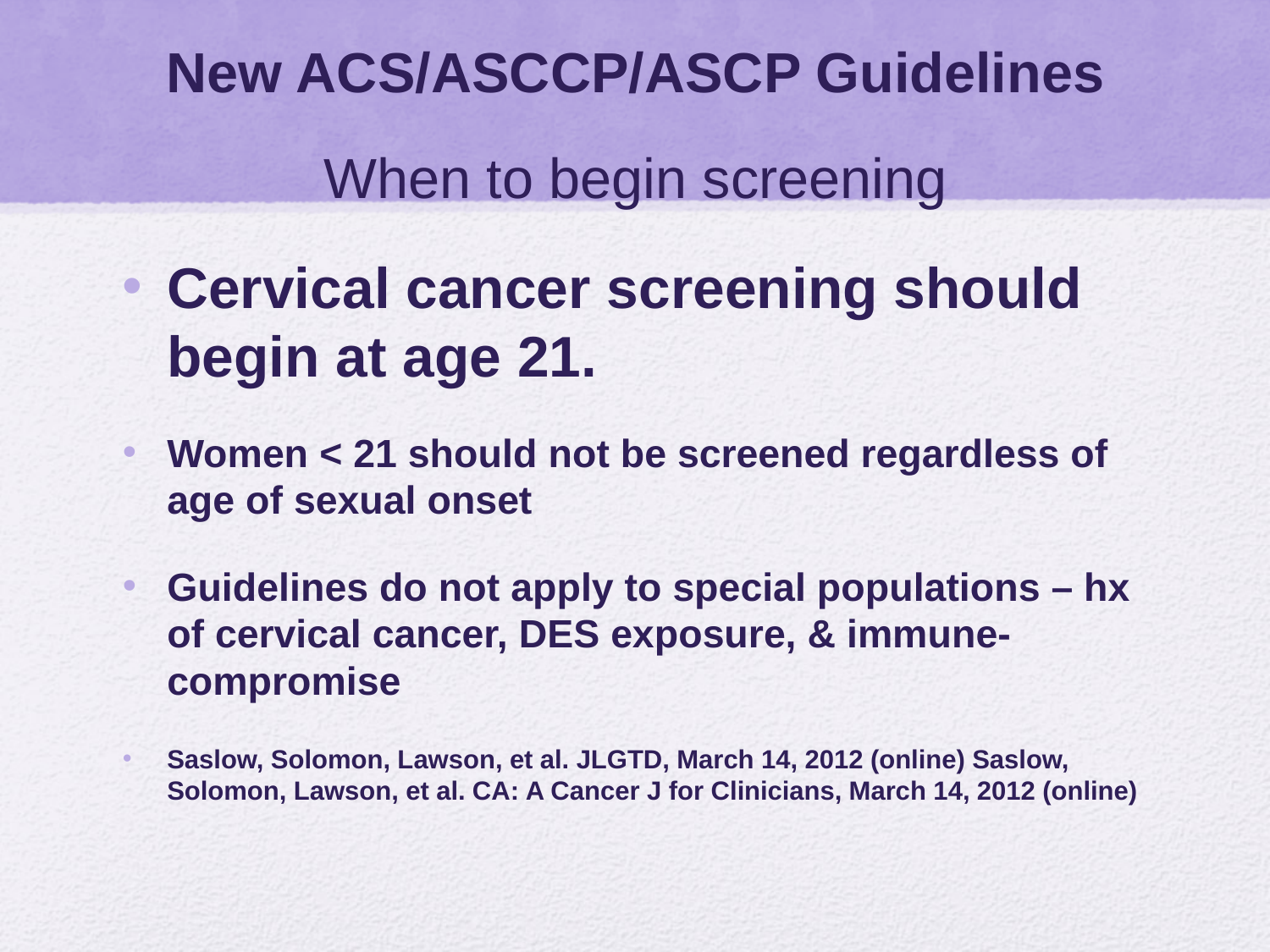

# New ACS/ASCCP/ASCP Guidelines When to begin screening
Cervical cancer screening should begin at age 21.
Women < 21 should not be screened regardless of age of sexual onset
Guidelines do not apply to special populations – hx of cervical cancer, DES exposure, & immune-compromise
Saslow, Solomon, Lawson, et al. JLGTD, March 14, 2012 (online) Saslow, Solomon, Lawson, et al. CA: A Cancer J for Clinicians, March 14, 2012 (online)